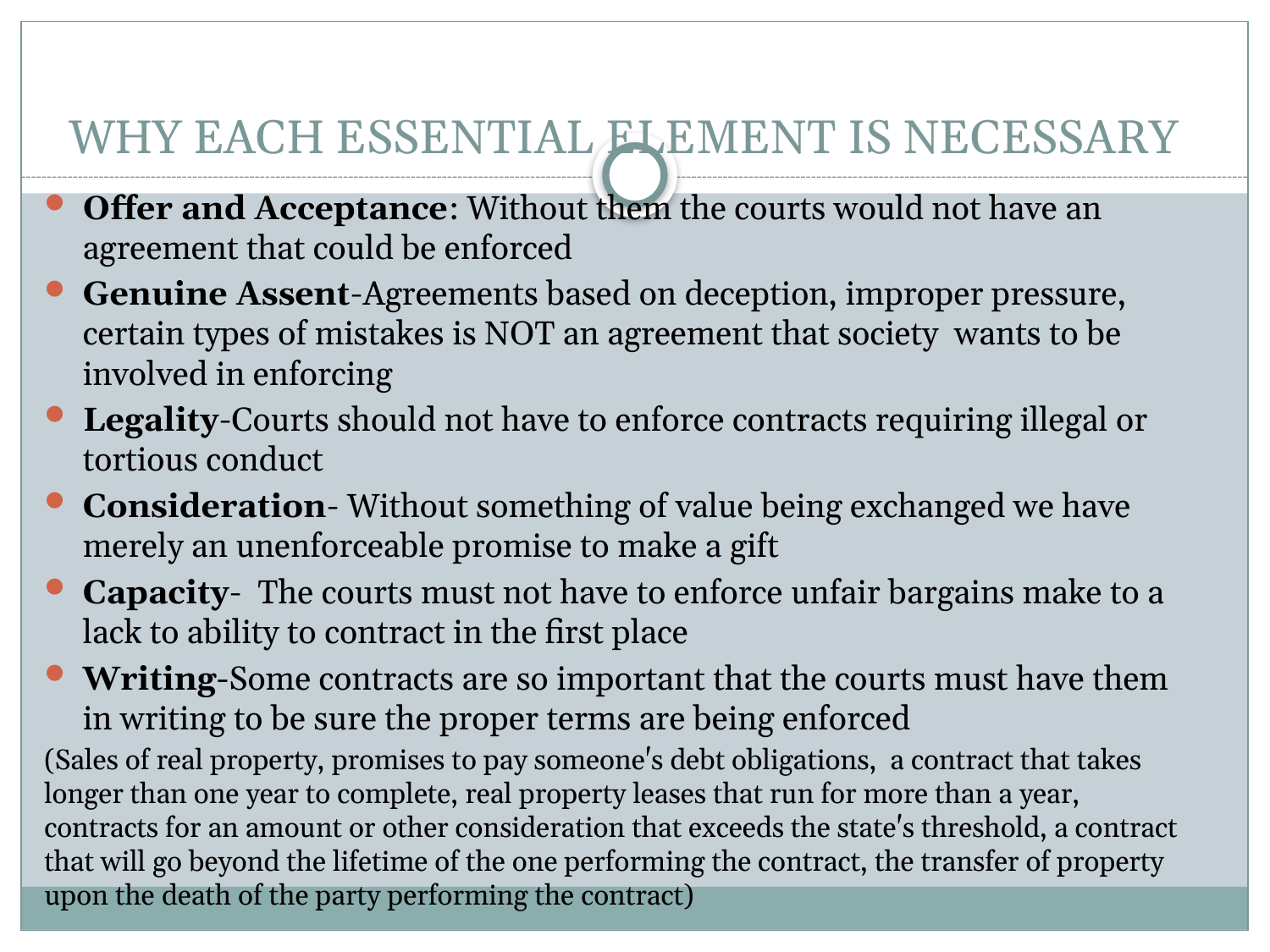

# WHY EACH ESSENTIAL ELEMENT IS NECESSARY
Offer and Acceptance: Without them the courts would not have an agreement that could be enforced
Genuine Assent-Agreements based on deception, improper pressure, certain types of mistakes is NOT an agreement that society  wants to be involved in enforcing
Legality-Courts should not have to enforce contracts requiring illegal or tortious conduct
Consideration- Without something of value being exchanged we have merely an unenforceable promise to make a gift
Capacity-  The courts must not have to enforce unfair bargains make to a lack to ability to contract in the first place
Writing-Some contracts are so important that the courts must have them in writing to be sure the proper terms are being enforced
(Sales of real property, promises to pay someone's debt obligations,  a contract that takes longer than one year to complete, real property leases that run for more than a year, contracts for an amount or other consideration that exceeds the state's threshold, a contract that will go beyond the lifetime of the one performing the contract, the transfer of property upon the death of the party performing the contract)